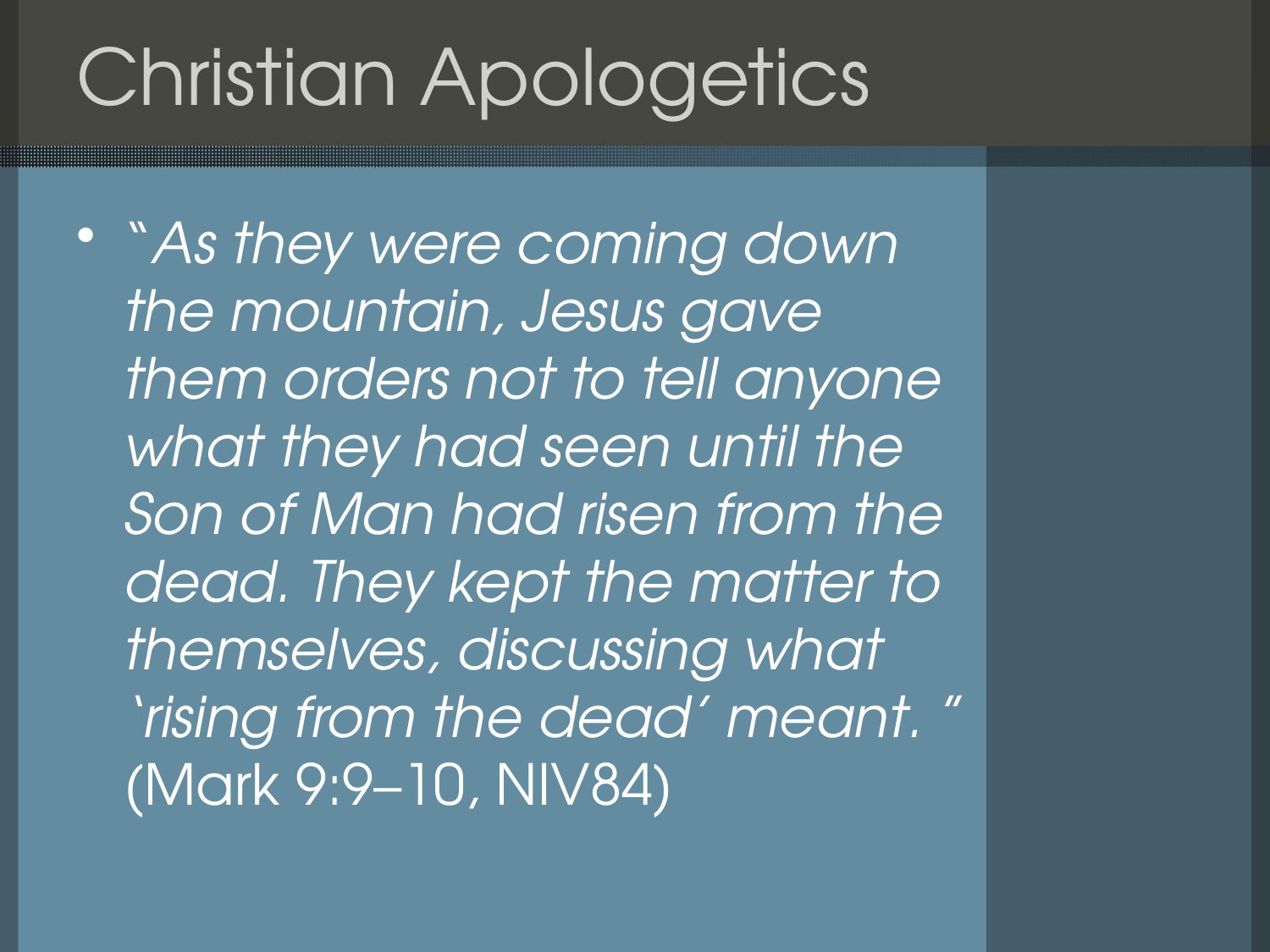

# Christian Apologetics
“As they were coming down the mountain, Jesus gave them orders not to tell anyone what they had seen until the Son of Man had risen from the dead. They kept the matter to themselves, discussing what ‘rising from the dead’ meant. ” (Mark 9:9–10, NIV84)